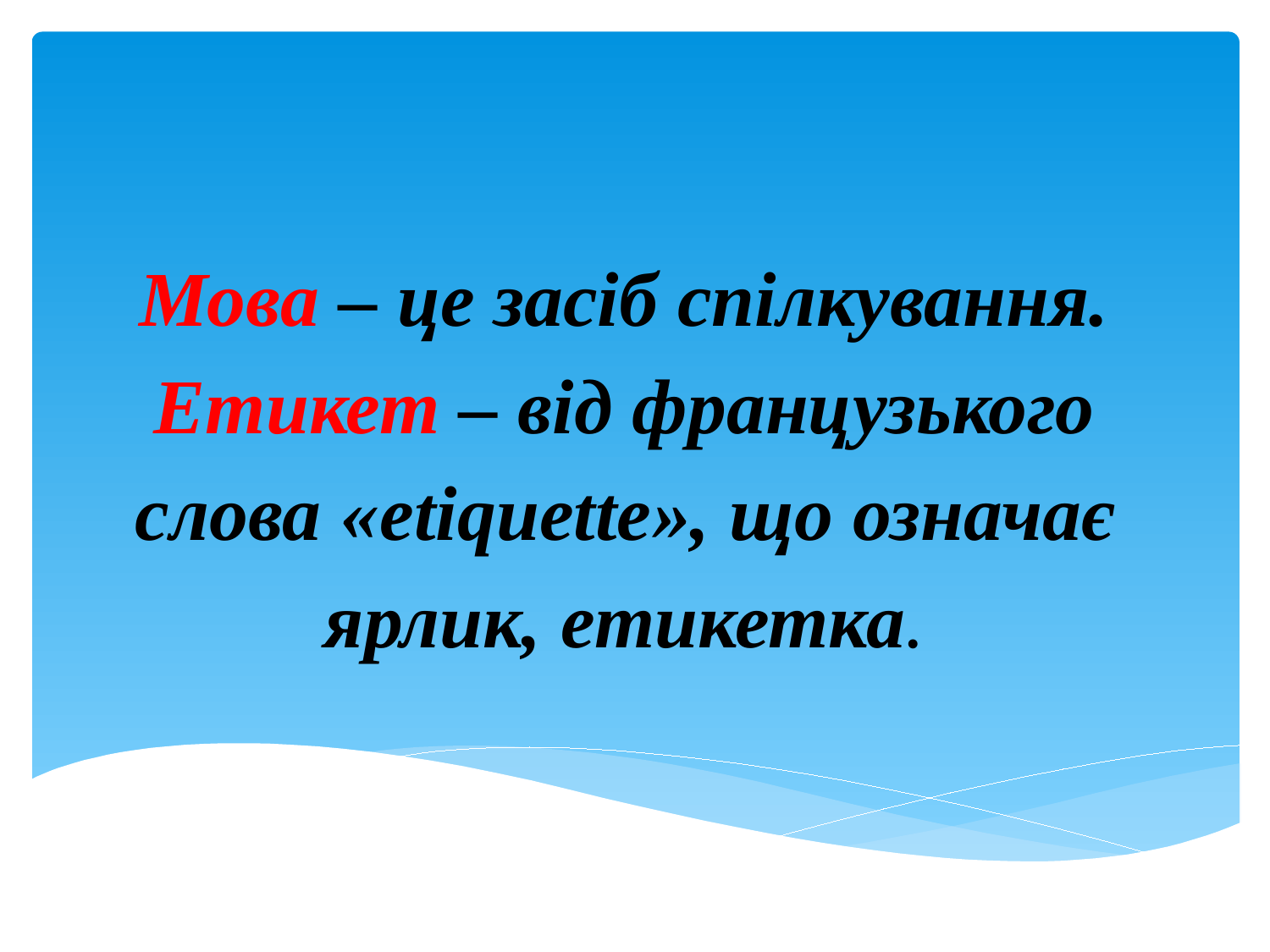

# Мова – це засіб спілкування. Етикет – від французького слова «etiquette», що означає ярлик, етикетка.